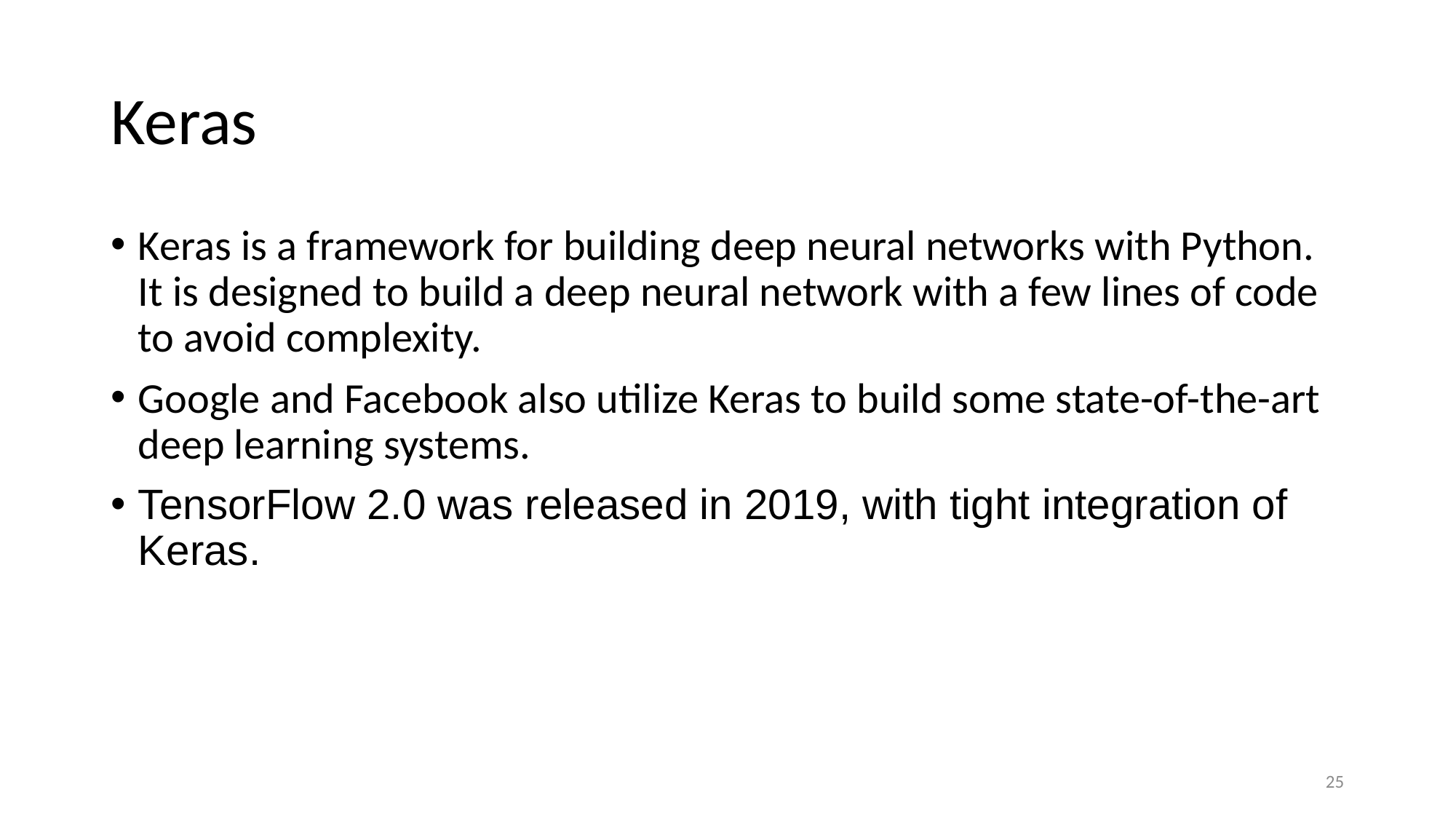

# Keras
Keras is a framework for building deep neural networks with Python. It is designed to build a deep neural network with a few lines of code to avoid complexity.
Google and Facebook also utilize Keras to build some state-of-the-art deep learning systems.
TensorFlow 2.0 was released in 2019, with tight integration of Keras.
25